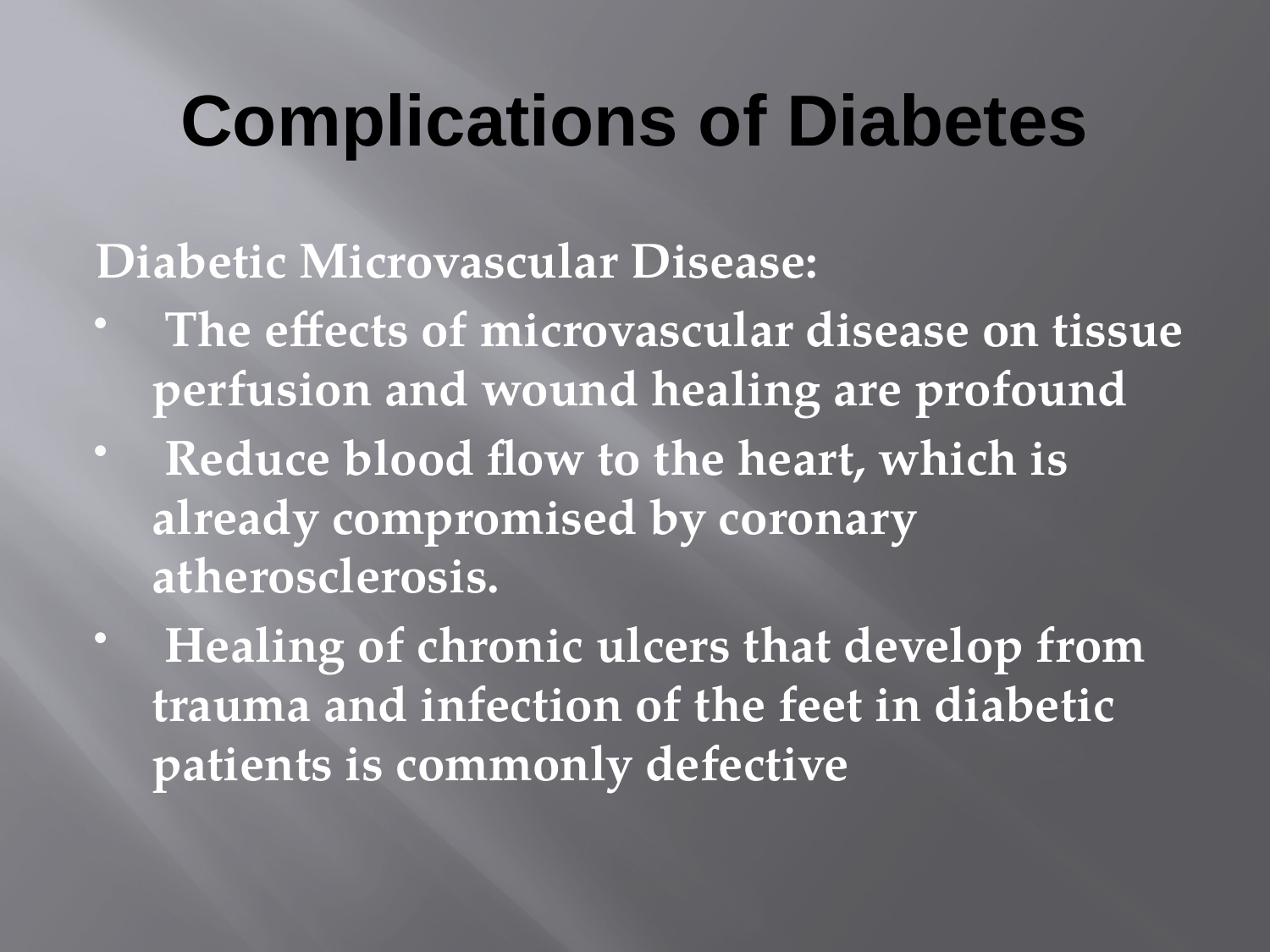

# Complications of Diabetes
Diabetic Microvascular Disease:
 The effects of microvascular disease on tissue perfusion and wound healing are profound
 Reduce blood flow to the heart, which is already compromised by coronary atherosclerosis.
 Healing of chronic ulcers that develop from trauma and infection of the feet in diabetic patients is commonly defective